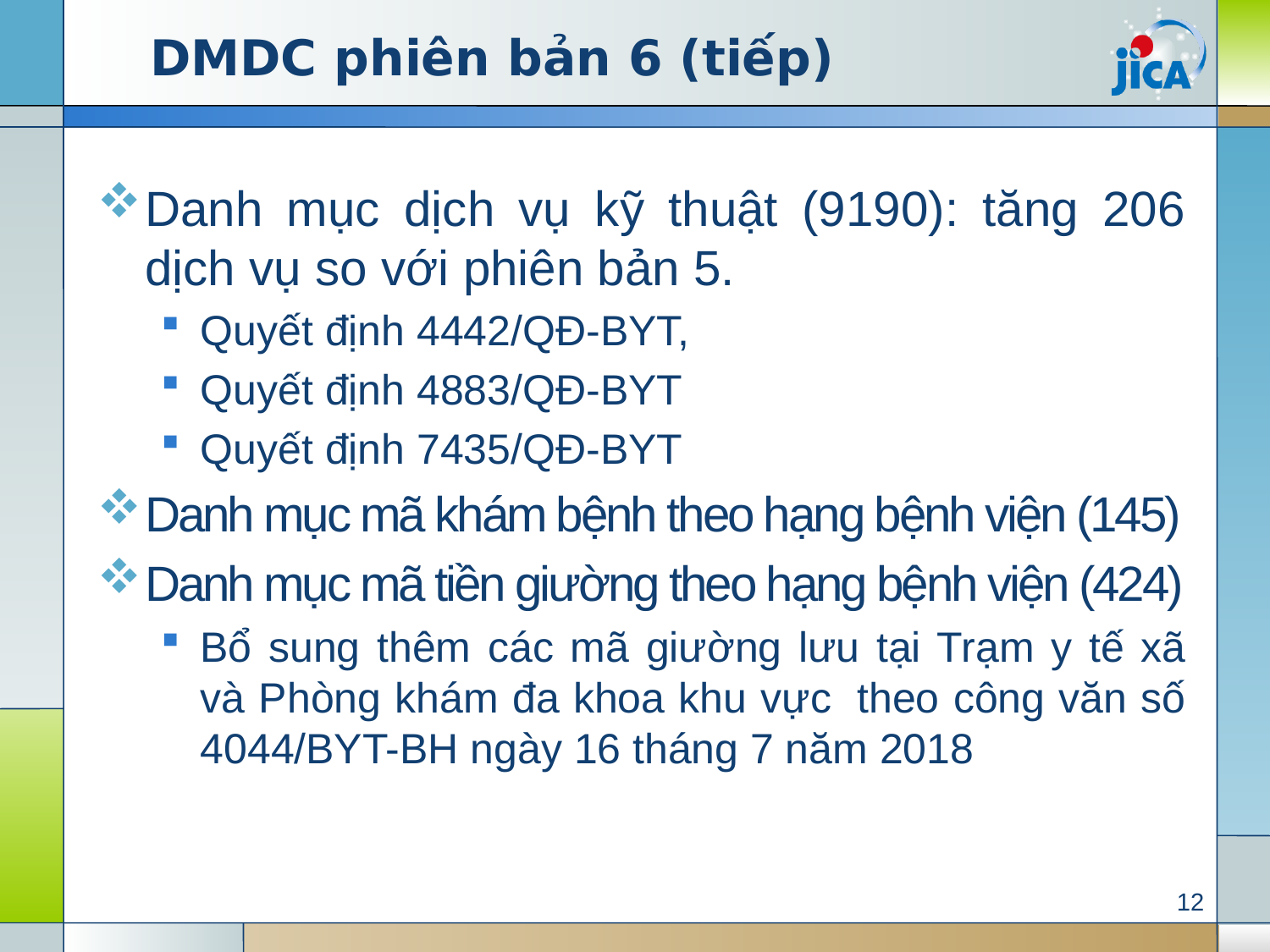

# DMDC phiên bản 6 (tiếp)
Danh mục dịch vụ kỹ thuật (9190): tăng 206 dịch vụ so với phiên bản 5.
Quyết định 4442/QĐ-BYT,
Quyết định 4883/QĐ-BYT
Quyết định 7435/QĐ-BYT
Danh mục mã khám bệnh theo hạng bệnh viện (145)
Danh mục mã tiền giường theo hạng bệnh viện (424)
Bổ sung thêm các mã giường lưu tại Trạm y tế xã và Phòng khám đa khoa khu vực  theo công văn số 4044/BYT-BH ngày 16 tháng 7 năm 2018
12